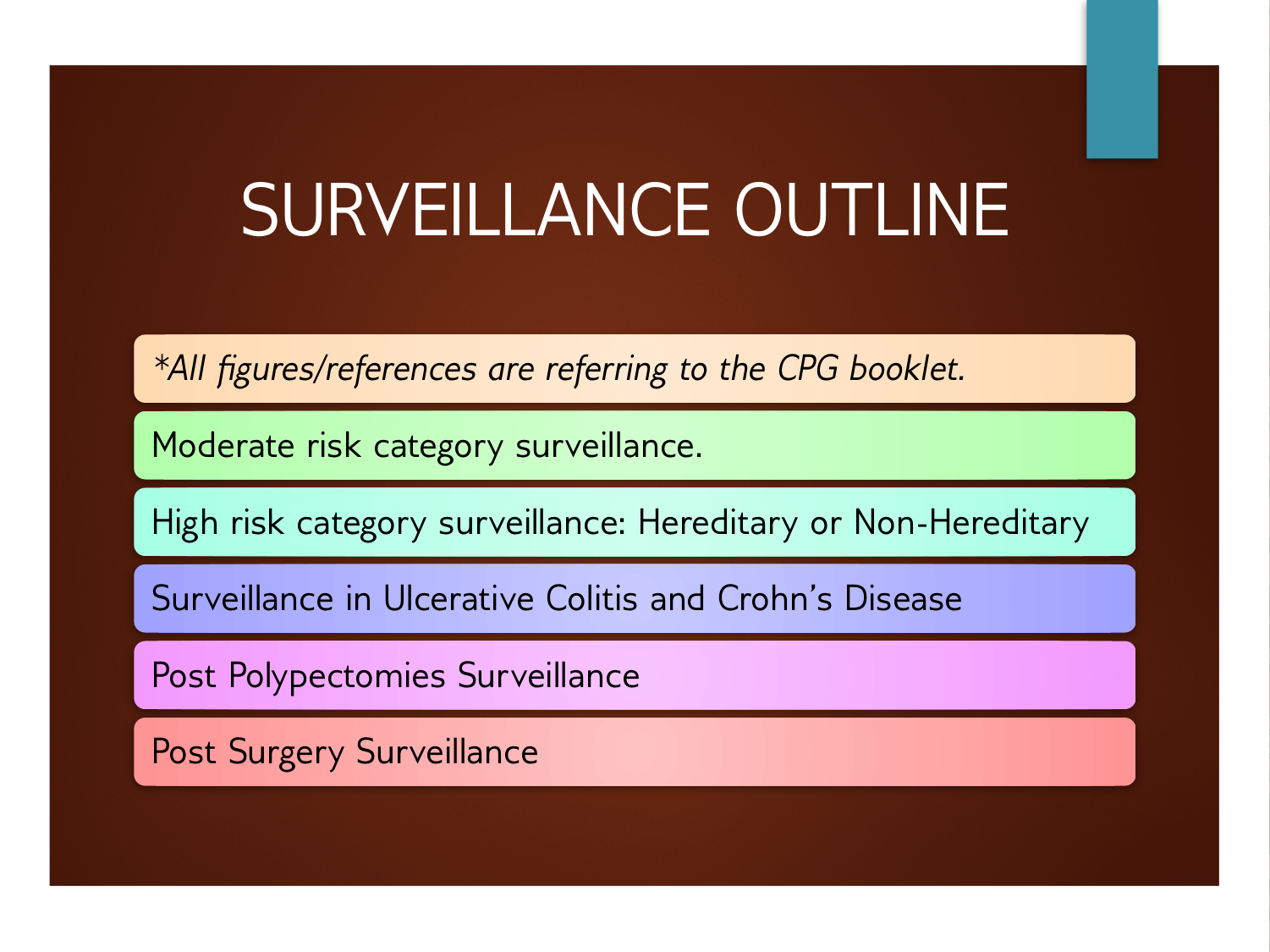

# SURVEILLANCE OUTLINE
*All figures/references are referring to the CPG booklet.
Moderate risk category surveillance.
High risk category surveillance: Hereditary or Non-Hereditary
Surveillance in Ulcerative Colitis and Crohn’s Disease
Post Polypectomies Surveillance
Post Surgery Surveillance
3